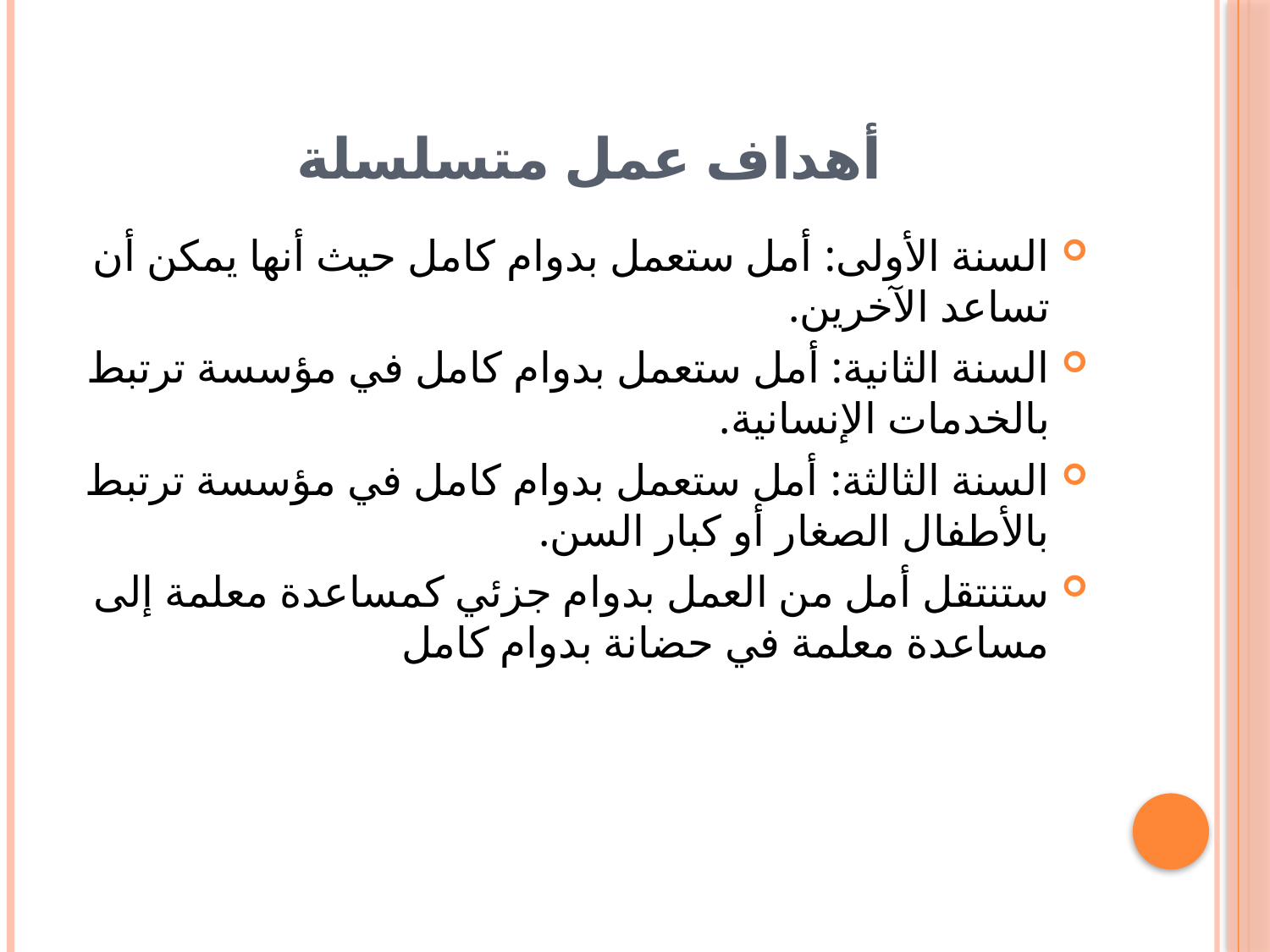

# أهداف عمل متسلسلة
السنة الأولى: أمل ستعمل بدوام كامل حيث أنها يمكن أن تساعد الآخرين.
السنة الثانية: أمل ستعمل بدوام كامل في مؤسسة ترتبط بالخدمات الإنسانية.
السنة الثالثة: أمل ستعمل بدوام كامل في مؤسسة ترتبط بالأطفال الصغار أو كبار السن.
ستنتقل أمل من العمل بدوام جزئي كمساعدة معلمة إلى مساعدة معلمة في حضانة بدوام كامل